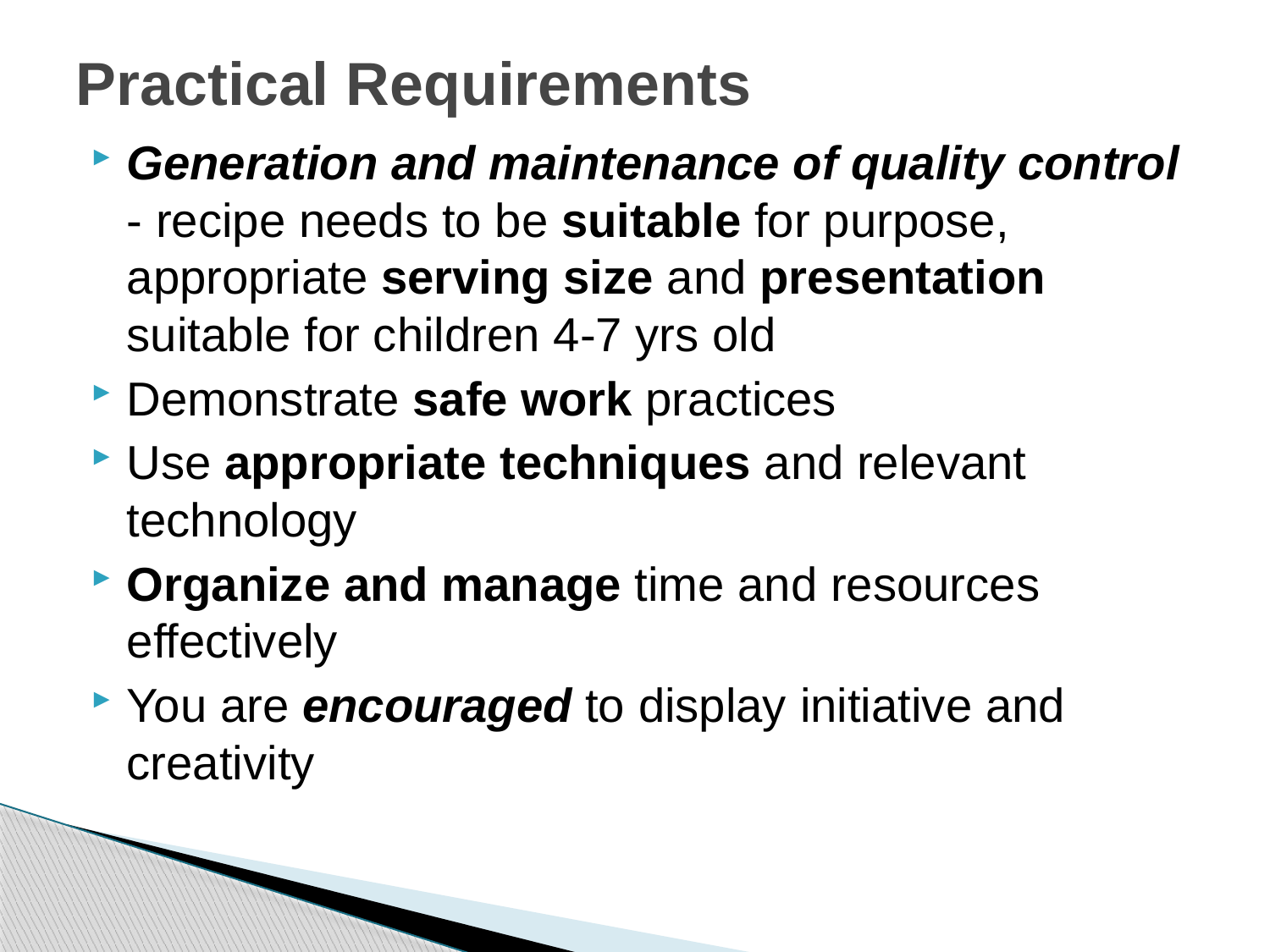

# Practical Requirements
Generation and maintenance of quality control - recipe needs to be suitable for purpose, appropriate serving size and presentation suitable for children 4-7 yrs old
Demonstrate safe work practices
Use appropriate techniques and relevant technology
Organize and manage time and resources effectively
You are encouraged to display initiative and creativity